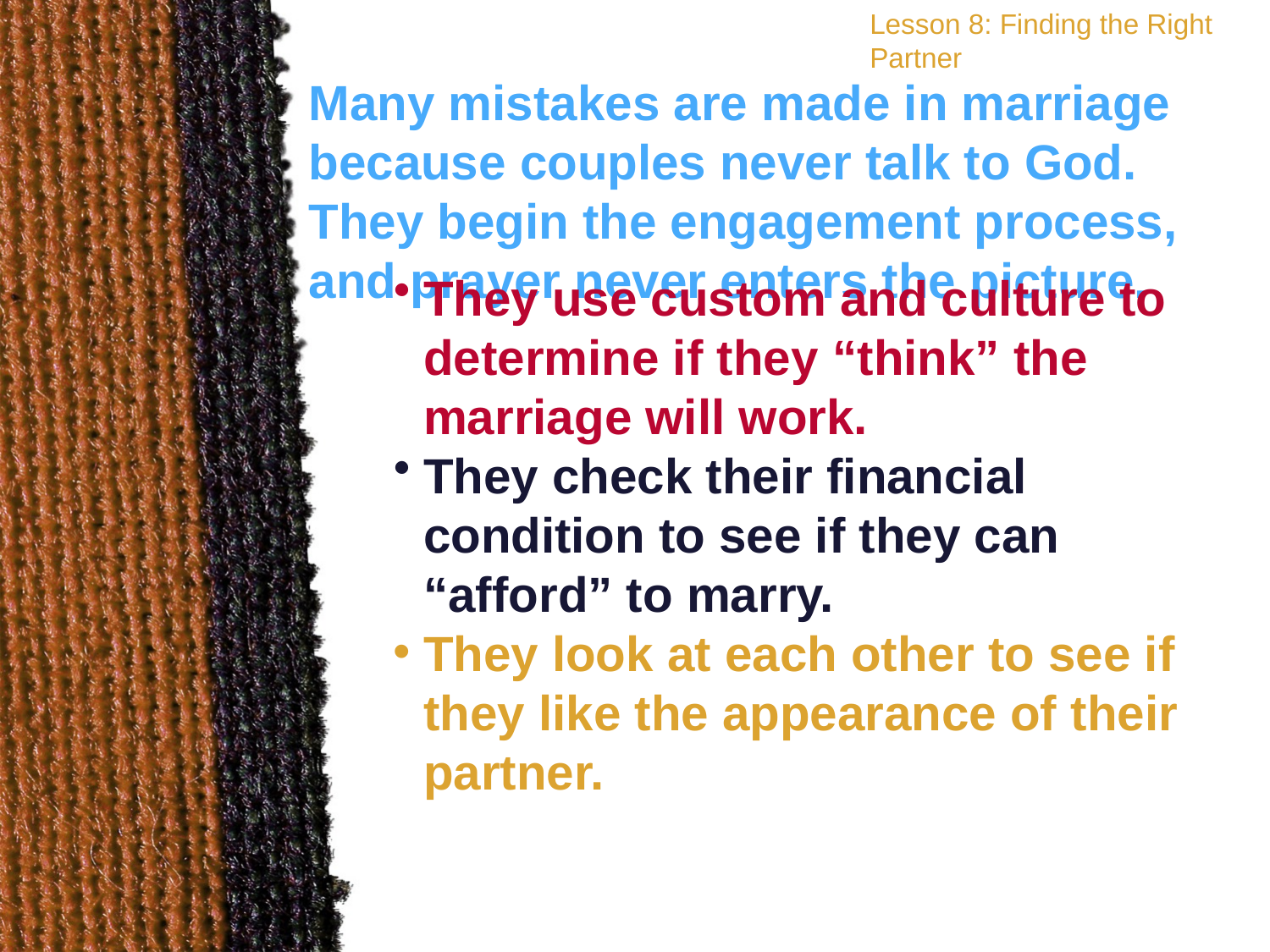

Lesson 8: Finding the Right Partner
Many mistakes are made in marriage because couples never talk to God. They begin the engagement process, and prayer never enters the picture.
They use custom and culture to determine if they “think” the marriage will work.
They check their financial condition to see if they can “afford” to marry.
They look at each other to see if they like the appearance of their partner.